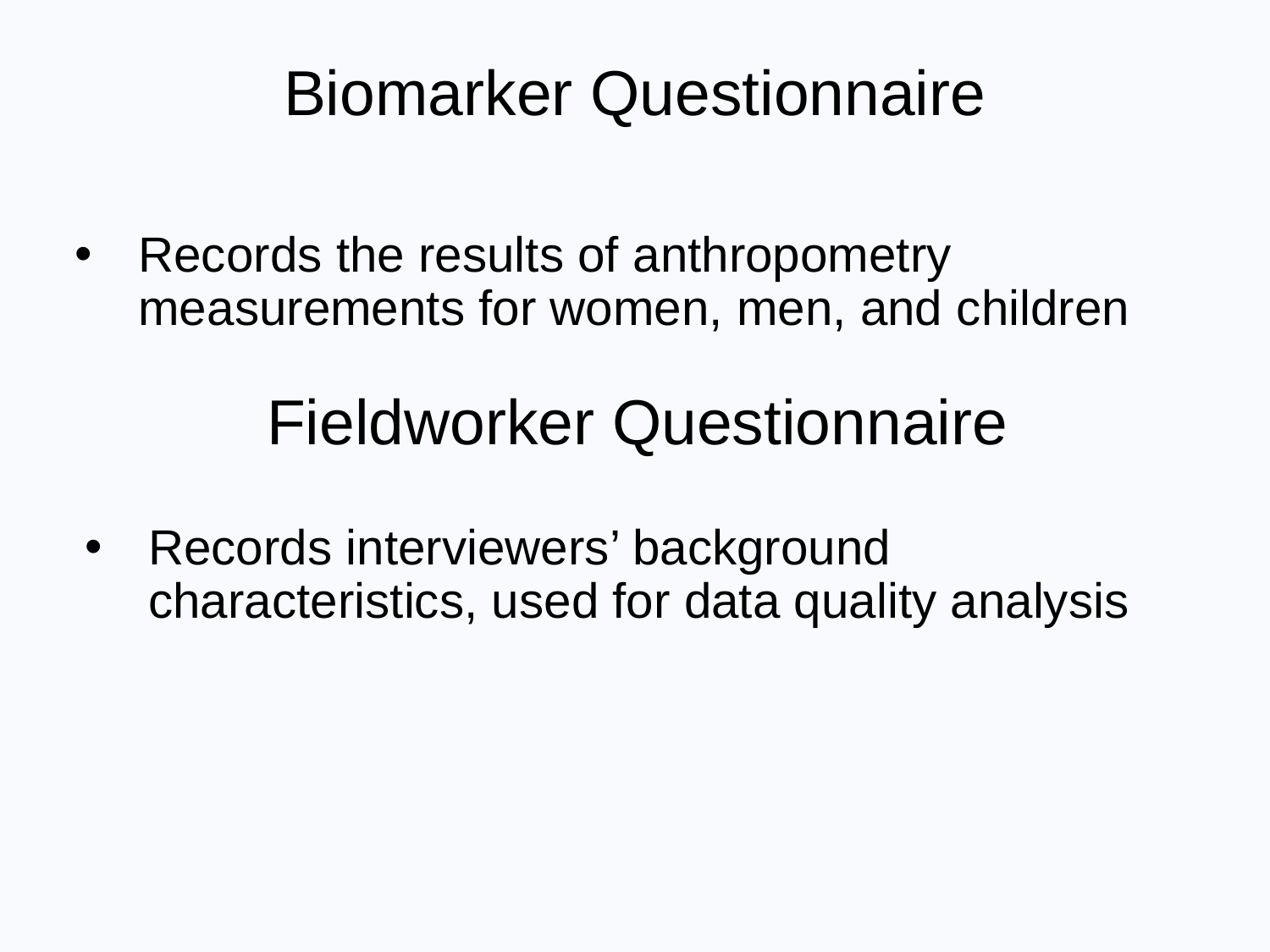

# Biomarker Questionnaire
Records the results of anthropometry measurements for women, men, and children
Fieldworker Questionnaire
Records interviewers’ background characteristics, used for data quality analysis